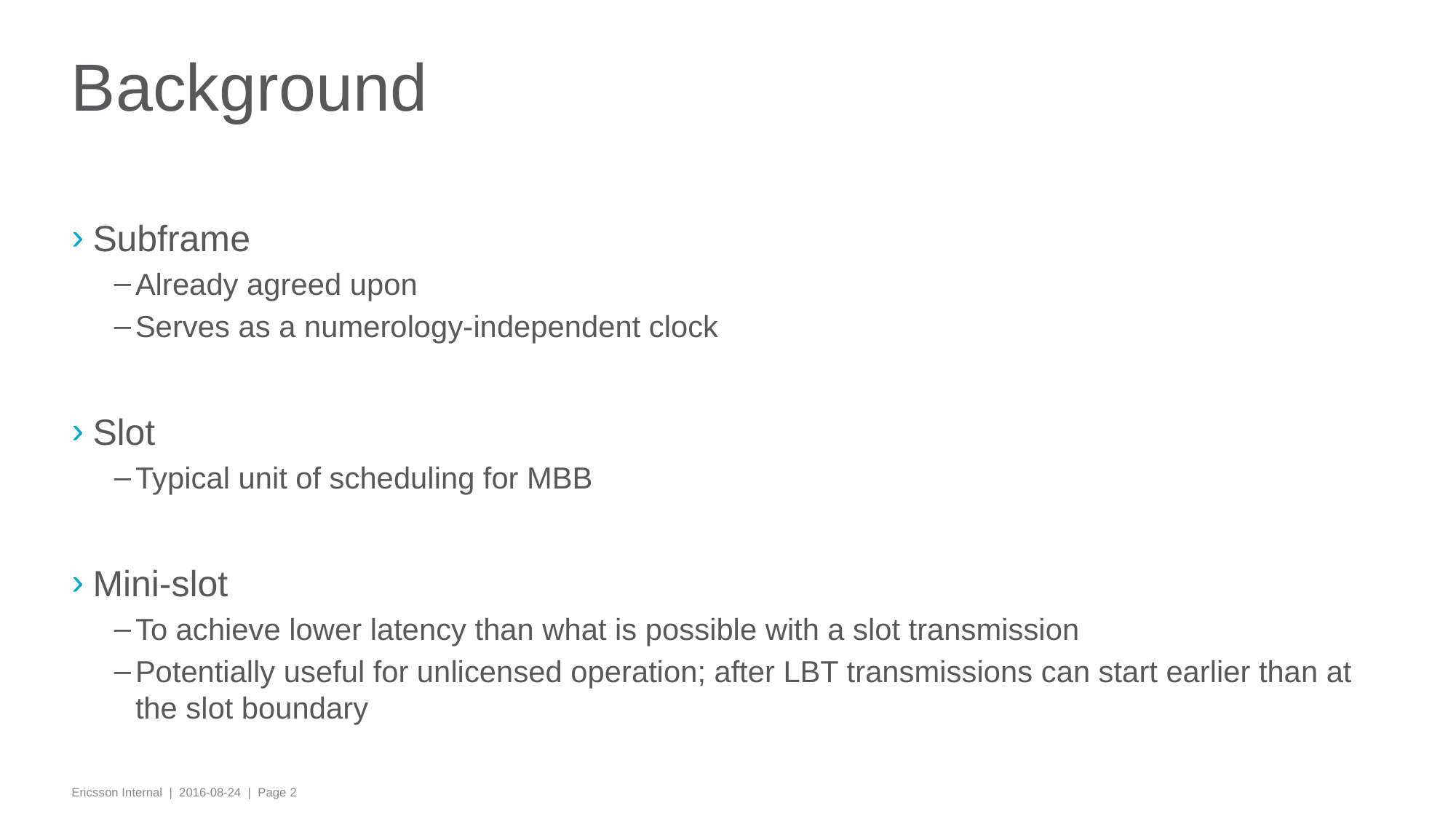

# Background
Subframe
Already agreed upon
Serves as a numerology-independent clock

Slot
Typical unit of scheduling for MBB

Mini-slot
To achieve lower latency than what is possible with a slot transmission
Potentially useful for unlicensed operation; after LBT transmissions can start earlier than at the slot boundary